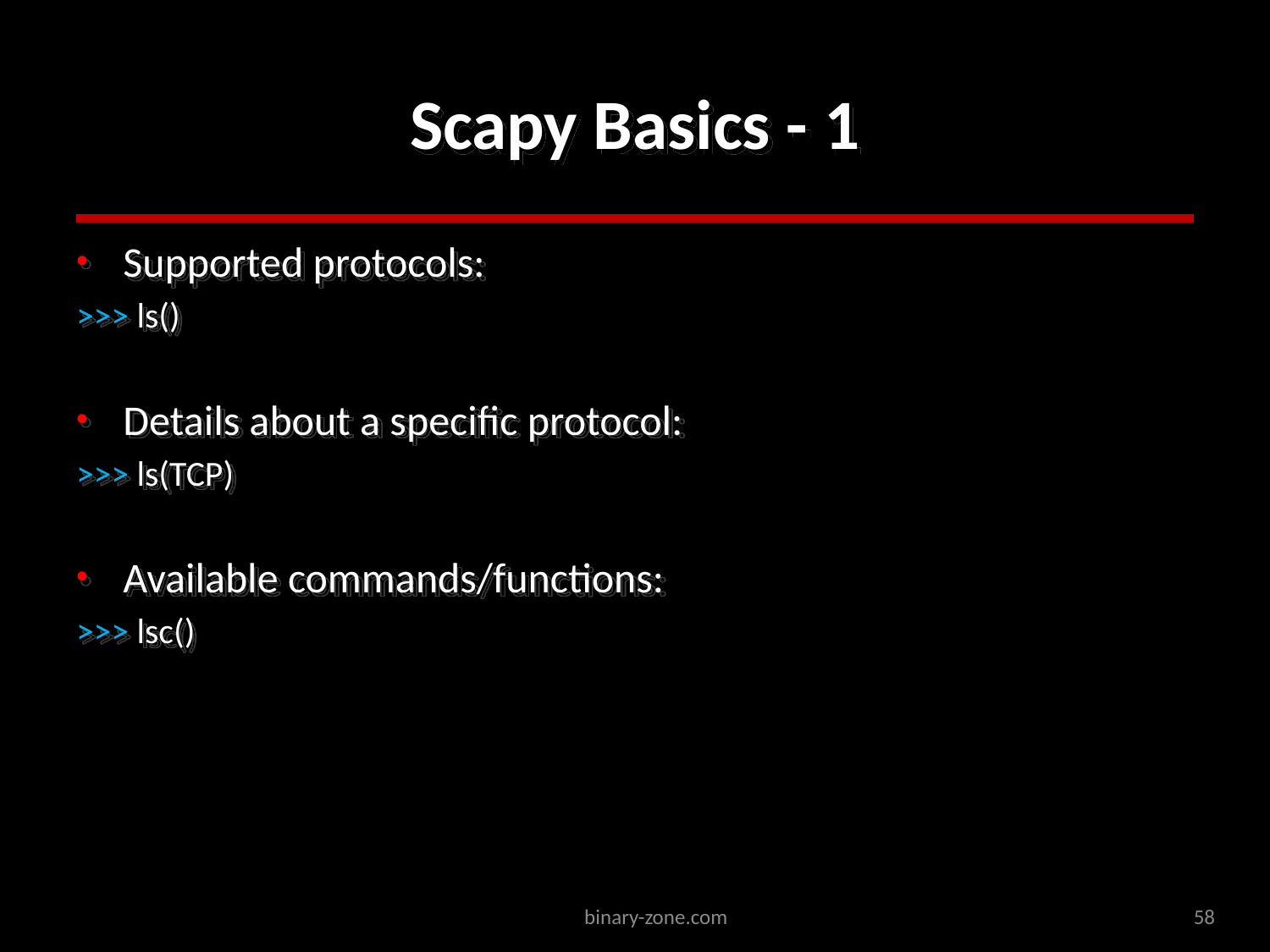

# Scapy Basics - 1
Supported protocols:
>>> ls()

Details about a specific protocol:
>>> ls(TCP)

Available commands/functions:
>>> lsc()